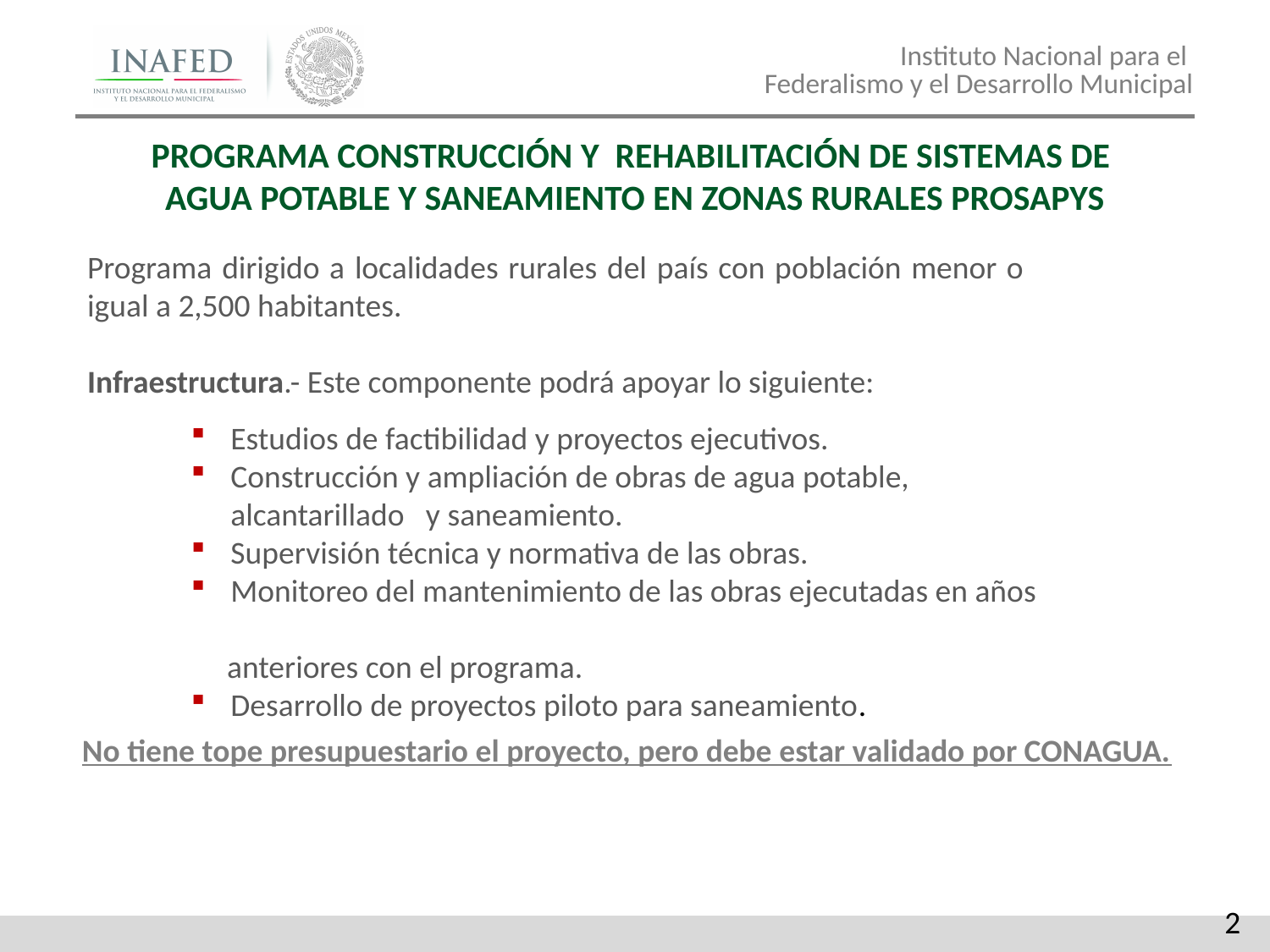

PROGRAMA CONSTRUCCIÓN Y  REHABILITACIÓN DE SISTEMAS DE
AGUA POTABLE Y SANEAMIENTO EN ZONAS RURALES PROSAPYS
Programa dirigido a localidades rurales del país con población menor o igual a 2,500 habitantes.

Infraestructura.- Este componente podrá apoyar lo siguiente:

Estudios de factibilidad y proyectos ejecutivos.
Construcción y ampliación de obras de agua potable, alcantarillado   y saneamiento.
Supervisión técnica y normativa de las obras.
Monitoreo del mantenimiento de las obras ejecutadas en años
     anteriores con el programa.
Desarrollo de proyectos piloto para saneamiento.
No tiene tope presupuestario el proyecto, pero debe estar validado por CONAGUA.
2